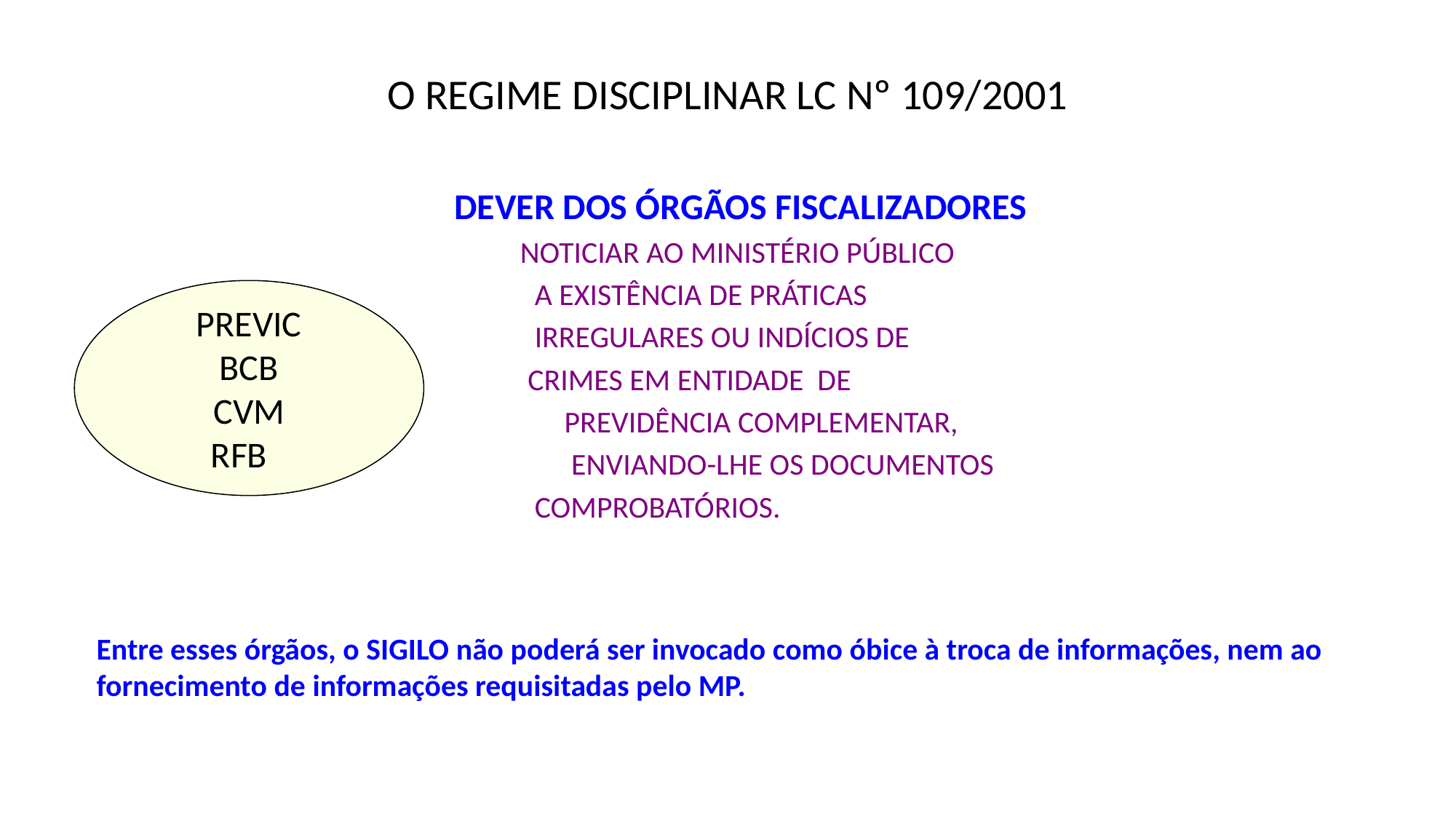

# O REGIME DISCIPLINAR LC Nº 109/2001
DEVER DOS ÓRGÃOS FISCALIZADORES
NOTICIAR AO MINISTÉRIO PÚBLICO
                                                                 A EXISTÊNCIA DE PRÁTICAS
                                                                 IRREGULARES OU INDÍCIOS DE
                                                                CRIMES EM ENTIDADE  DE
				                PREVIDÊNCIA COMPLEMENTAR,
				                 ENVIANDO-LHE OS DOCUMENTOS
                                                                 COMPROBATÓRIOS.

PREVIC
BCB
CVM
  RFB
Entre esses órgãos, o SIGILO não poderá ser invocado como óbice à troca de informações, nem ao fornecimento de informações requisitadas pelo MP.